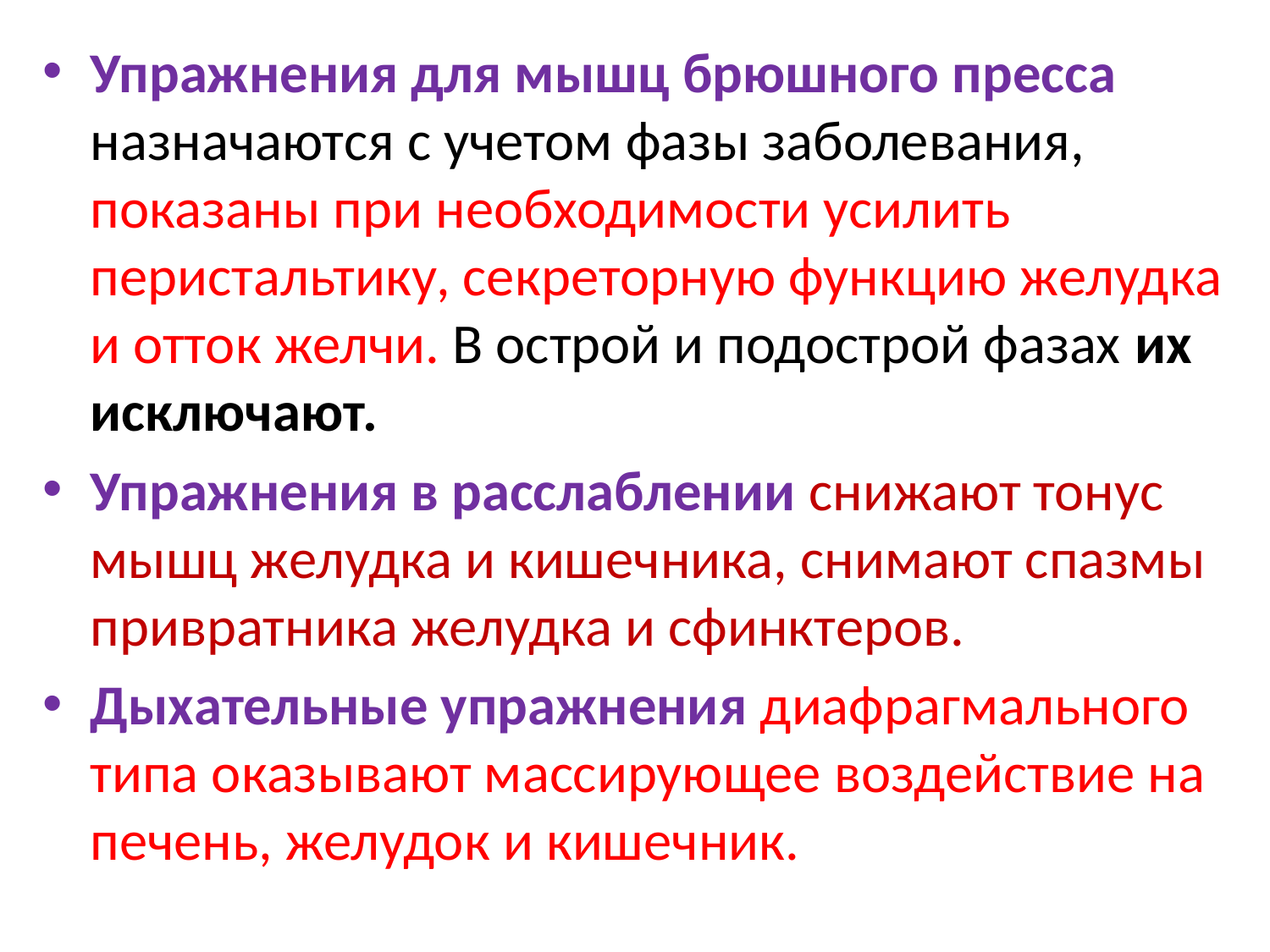

Упражнения для мышц брюшного пресса назначаются с учетом фазы заболевания, показаны при необходимости усилить перистальтику, секреторную функцию желудка и отток желчи. В острой и подострой фазах их исключают.
Упражнения в расслаблении снижают тонус мышц желудка и кишечника, снимают спазмы привратника желудка и сфинктеров.
Дыхательные упражнения диафрагмального типа оказывают массирующее воздействие на печень, желудок и кишечник.